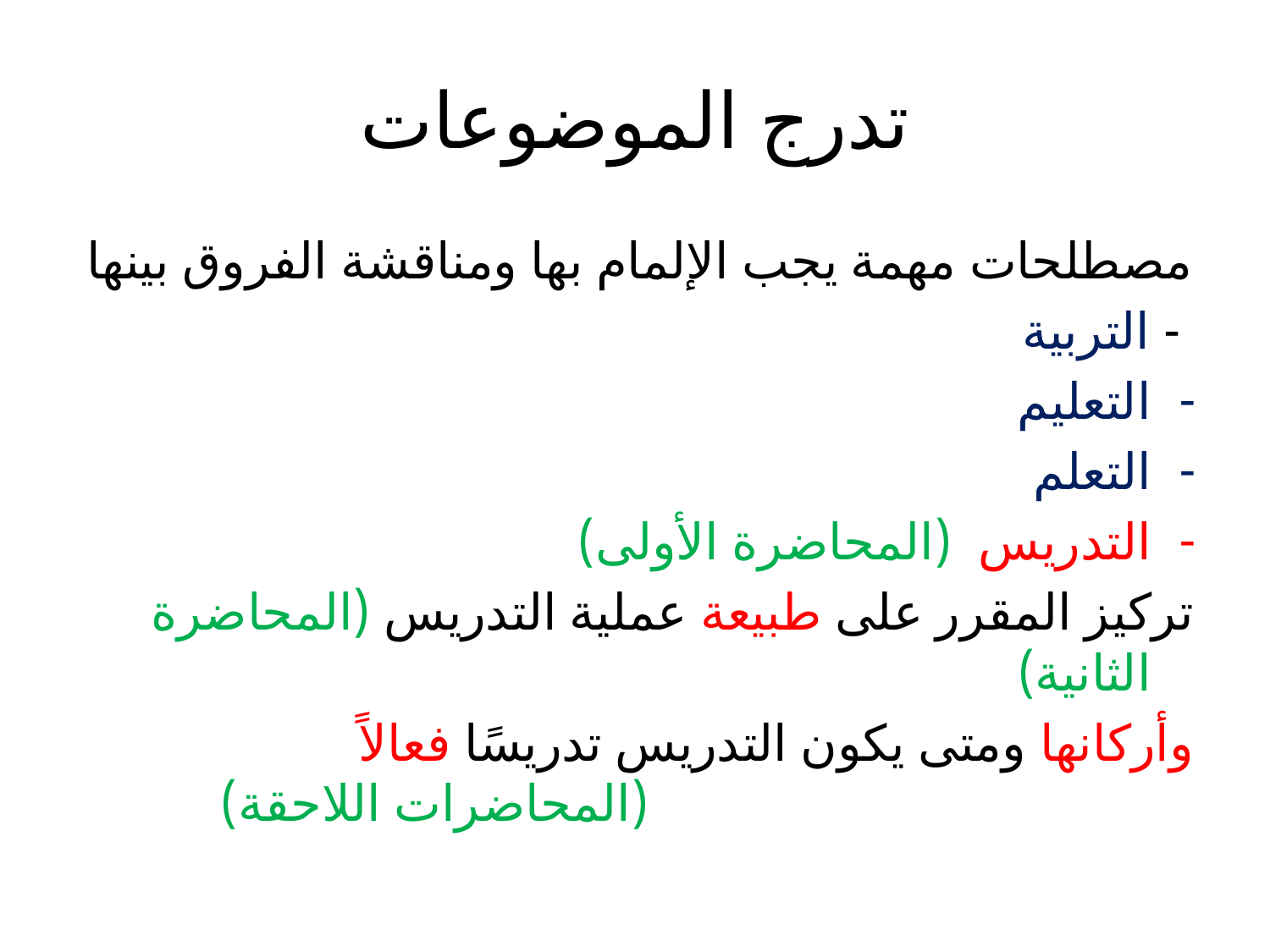

# تدرج الموضوعات
مصطلحات مهمة يجب الإلمام بها ومناقشة الفروق بينها
 - التربية
التعليم
التعلم
التدريس  (المحاضرة الأولى)
تركيز المقرر على طبيعة عملية التدريس (المحاضرة الثانية)
  وأركانها ومتى يكون التدريس تدريسًا فعالاً                                                          (المحاضرات اللاحقة)